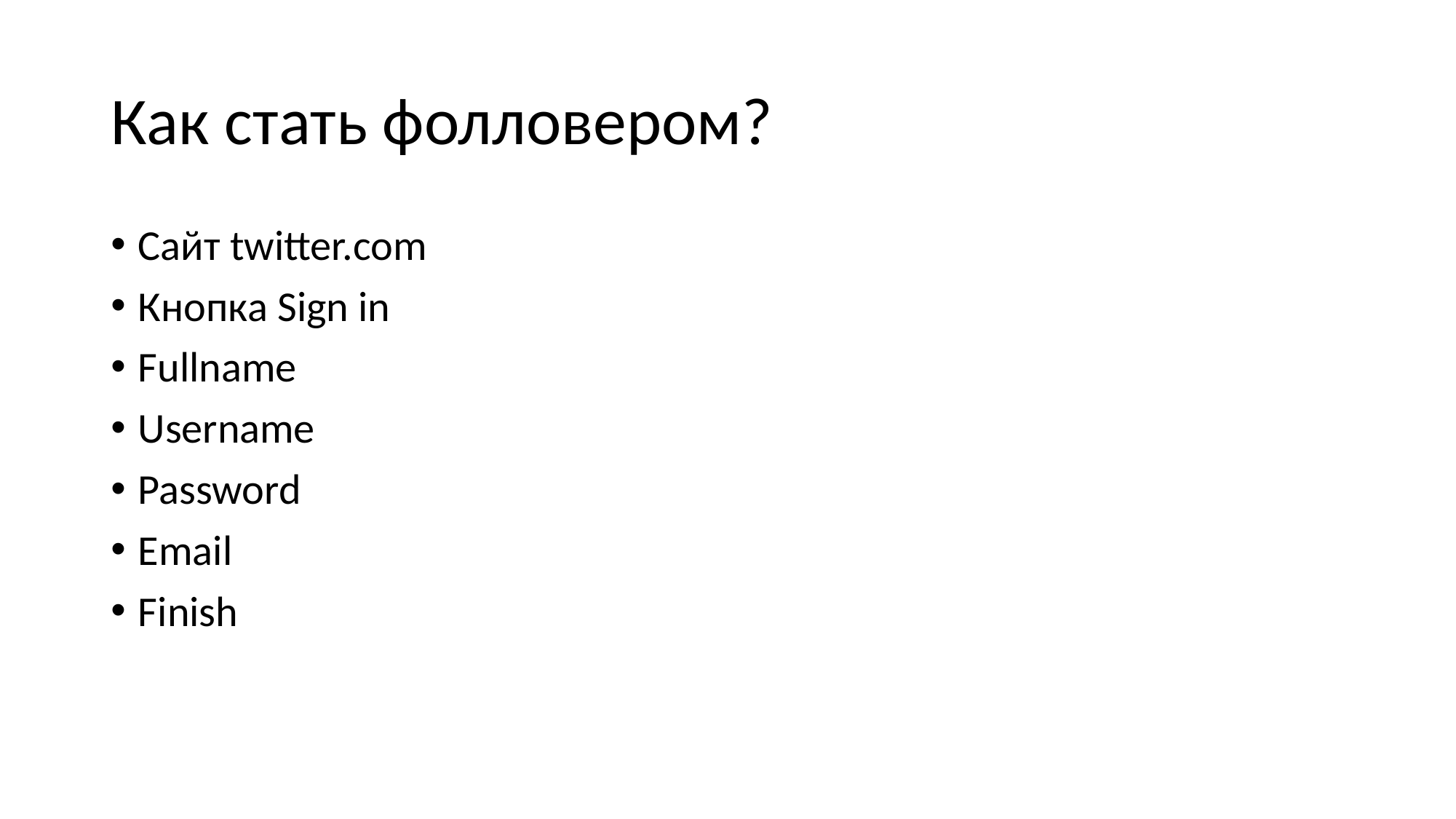

# Как стать фолловером?
Сайт twitter.com
Кнопка Sign in
Fullname
Username
Password
Email
Finish